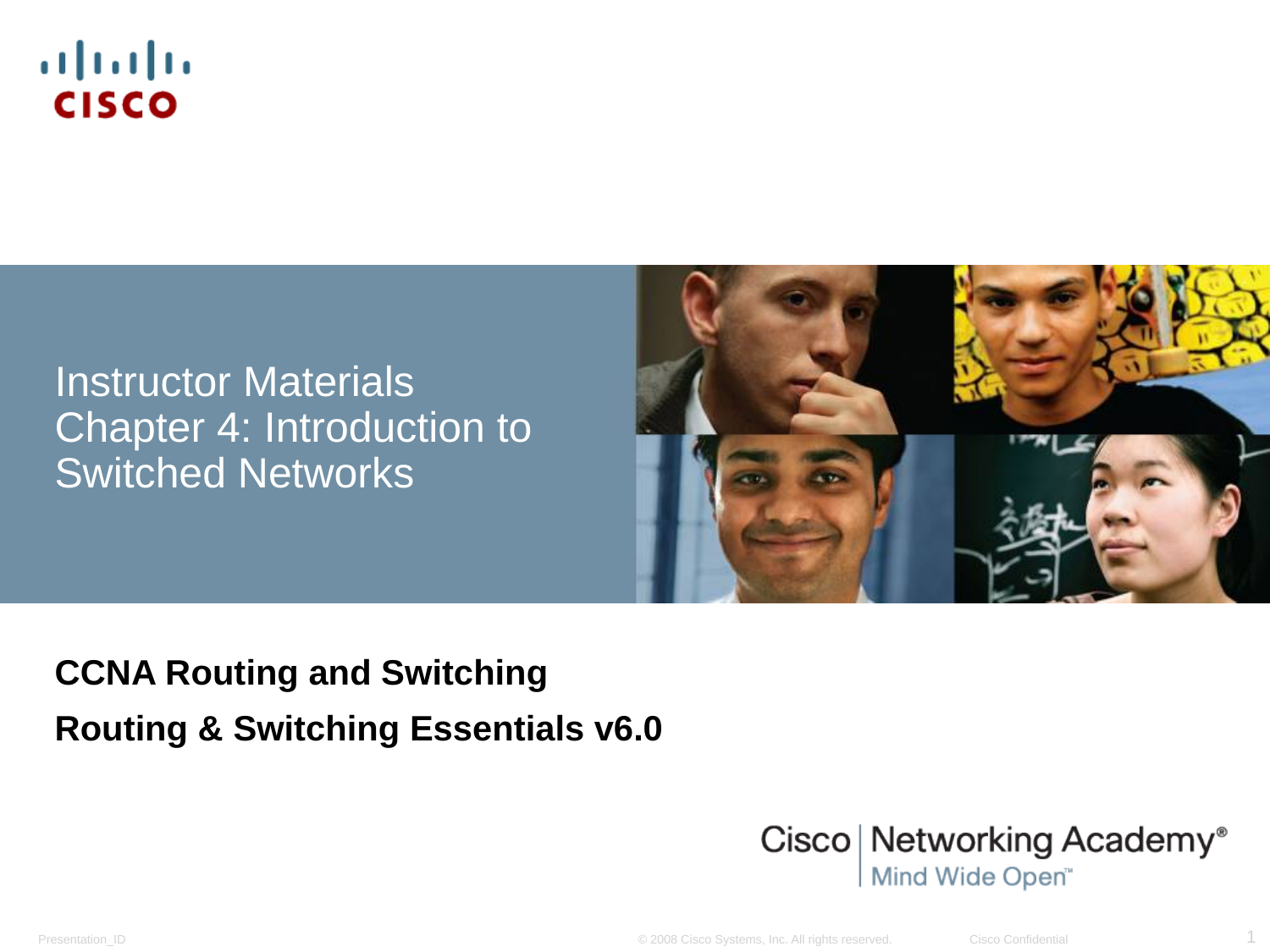

# Instructor Materials Chapter 4: Introduction to Switched Networks
CCNA Routing and Switching
Routing & Switching Essentials v6.0